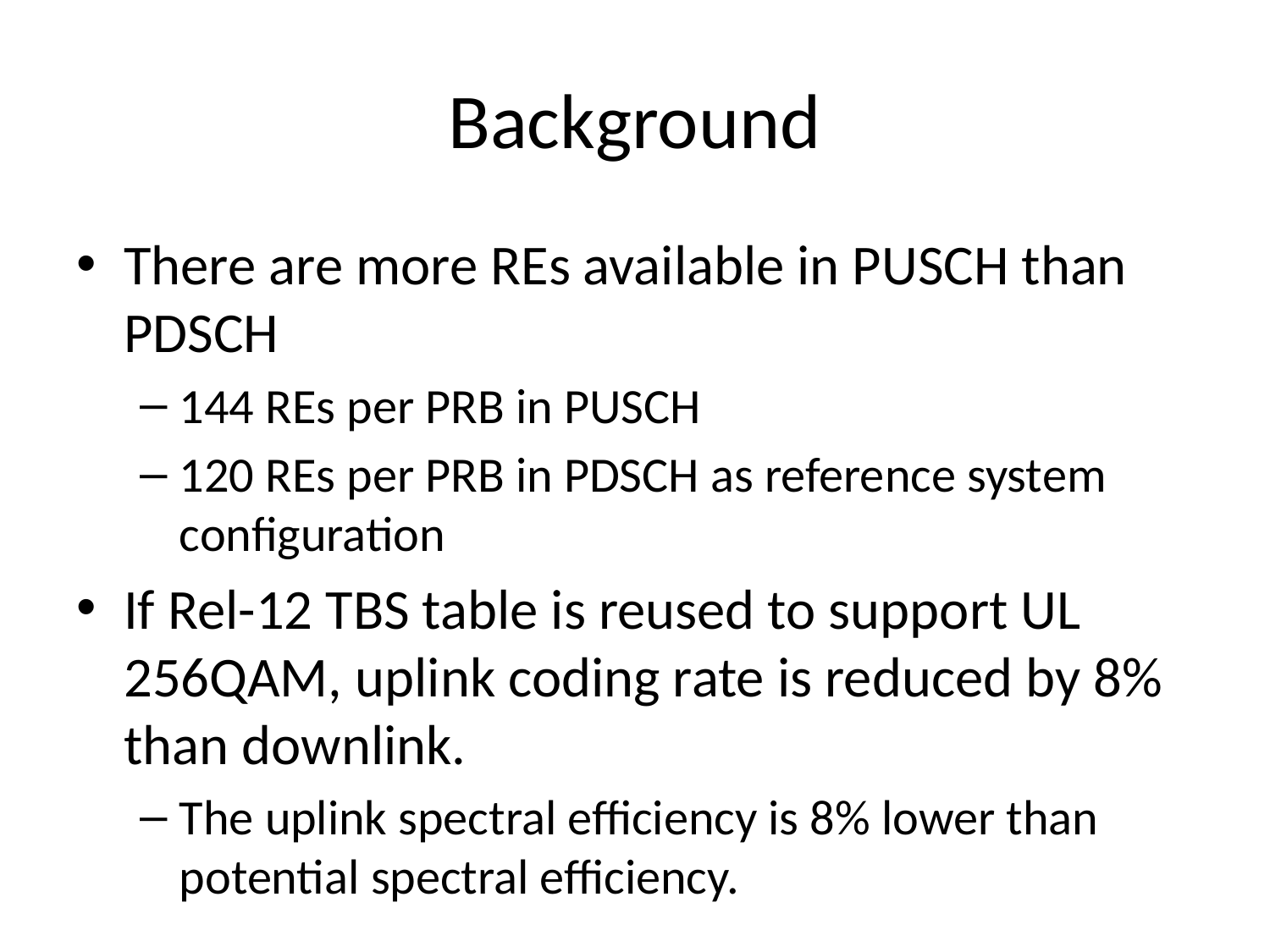

# Background
There are more REs available in PUSCH than PDSCH
144 REs per PRB in PUSCH
120 REs per PRB in PDSCH as reference system configuration
If Rel-12 TBS table is reused to support UL 256QAM, uplink coding rate is reduced by 8%  than downlink.
The uplink spectral efficiency is 8% lower than potential spectral efficiency.